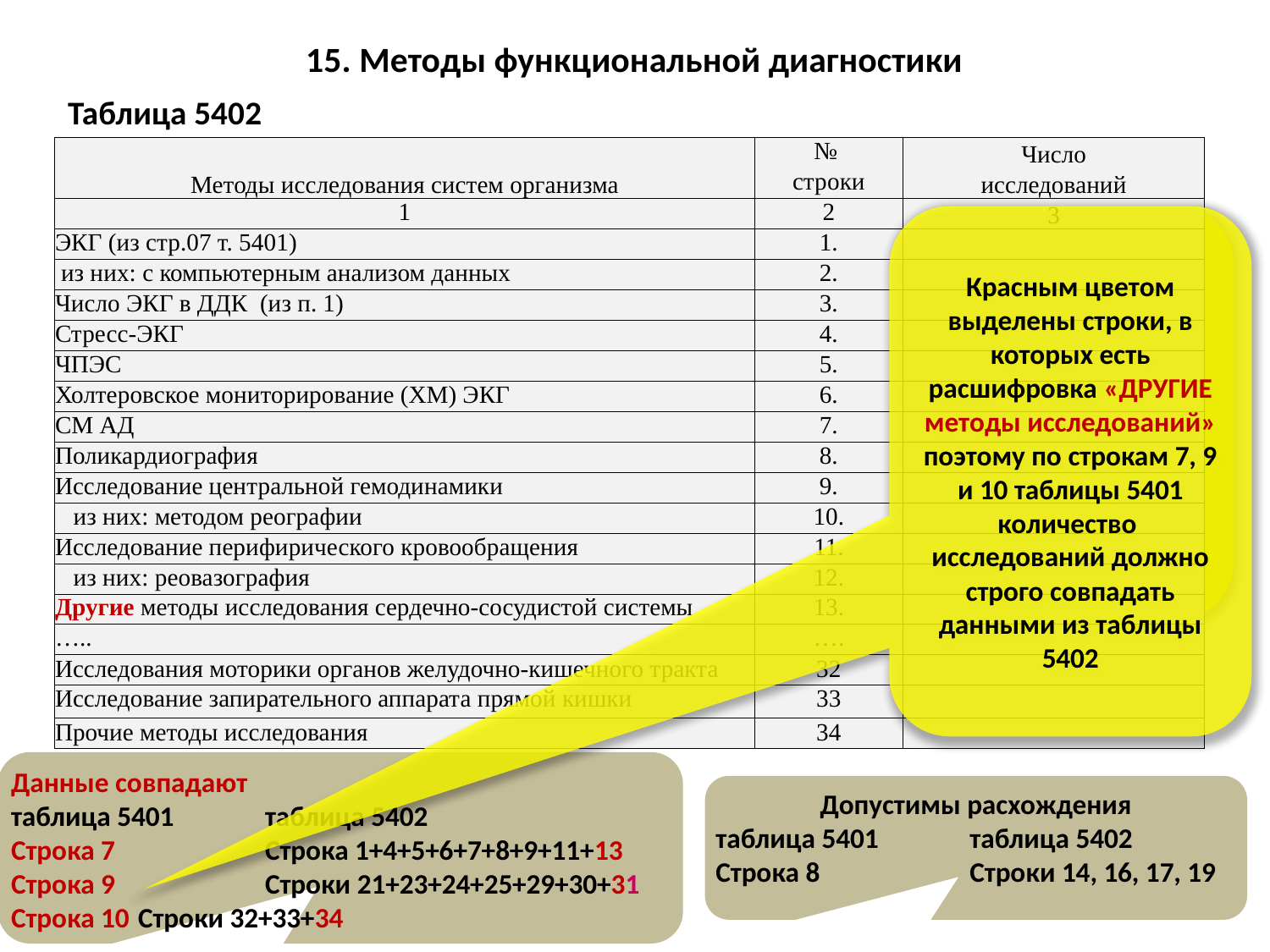

15. Методы функциональной диагностики
Таблица 5402
| Методы исследования систем организма | № | Число |
| --- | --- | --- |
|  | строки | исследований |
| 1 | 2 | 3 |
| ЭКГ (из стр.07 т. 5401) | 1. |  |
| из них: с компьютерным анализом данных | 2. |  |
| Число ЭКГ в ДДК (из п. 1) | 3. |  |
| Стресс-ЭКГ | 4. |  |
| ЧПЭС | 5. |  |
| Холтеровское мониторирование (ХМ) ЭКГ | 6. |  |
| СМ АД | 7. |  |
| Поликардиография | 8. |  |
| Исследование центральной гемодинамики | 9. |  |
| из них: методом реографии | 10. |  |
| Исследование перифирического кровообращения | 11. |  |
| из них: реовазография | 12. |  |
| Другие методы исследования сердечно-сосудистой системы | 13. |  |
| ….. | …. |  |
| Исследования моторики органов желудочно-кишечного тракта | 32 |  |
| Исследование запирательного аппарата прямой кишки | 33 |  |
| Прочие методы исследования | 34 |  |

Красным цветом выделены строки, в которых есть расшифровка «ДРУГИЕ методы исследований»
поэтому по строкам 7, 9 и 10 таблицы 5401 количество  исследований должно строго совпадать данными из таблицы 5402

Данные совпадают
таблица 5401	таблица 5402
Строка 7		Строка 1+4+5+6+7+8+9+11+13
Строка 9		Строки 21+23+24+25+29+30+31
Строка 10	Строки 32+33+34
Допустимы расхождения
таблица 5401	таблица 5402
Строка 8		Строки 14, 16, 17, 19
77